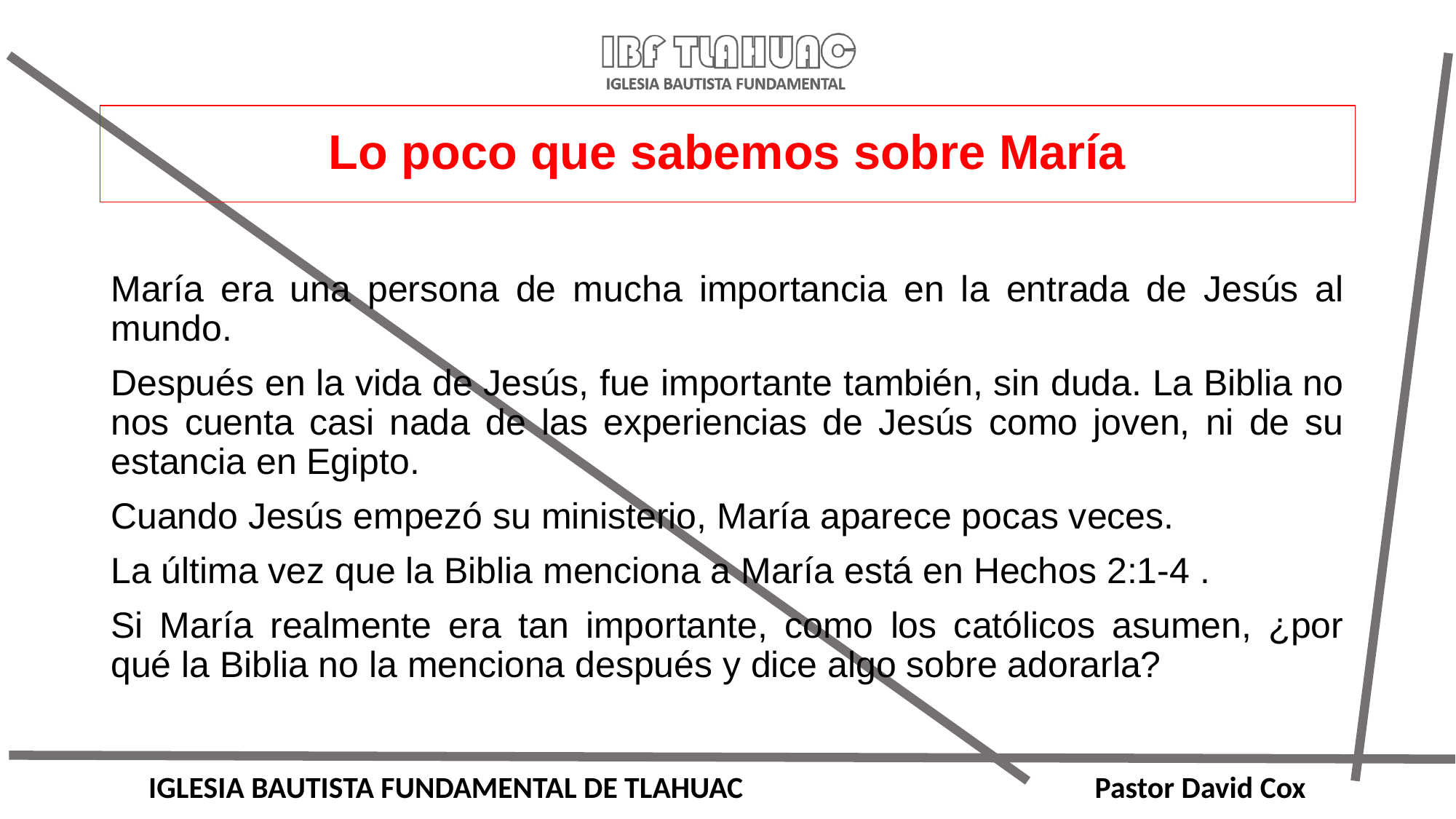

# Lo poco que sabemos sobre María
María era una persona de mucha importancia en la entrada de Jesús al mundo.
Después en la vida de Jesús, fue importante también, sin duda. La Biblia no nos cuenta casi nada de las experiencias de Jesús como joven, ni de su estancia en Egipto.
Cuando Jesús empezó su ministerio, María aparece pocas veces.
La última vez que la Biblia menciona a María está en Hechos 2:1-4 .
Si María realmente era tan importante, como los católicos asumen, ¿por qué la Biblia no la menciona después y dice algo sobre adorarla?
IGLESIA BAUTISTA FUNDAMENTAL DE TLAHUAC                                                   Pastor David Cox